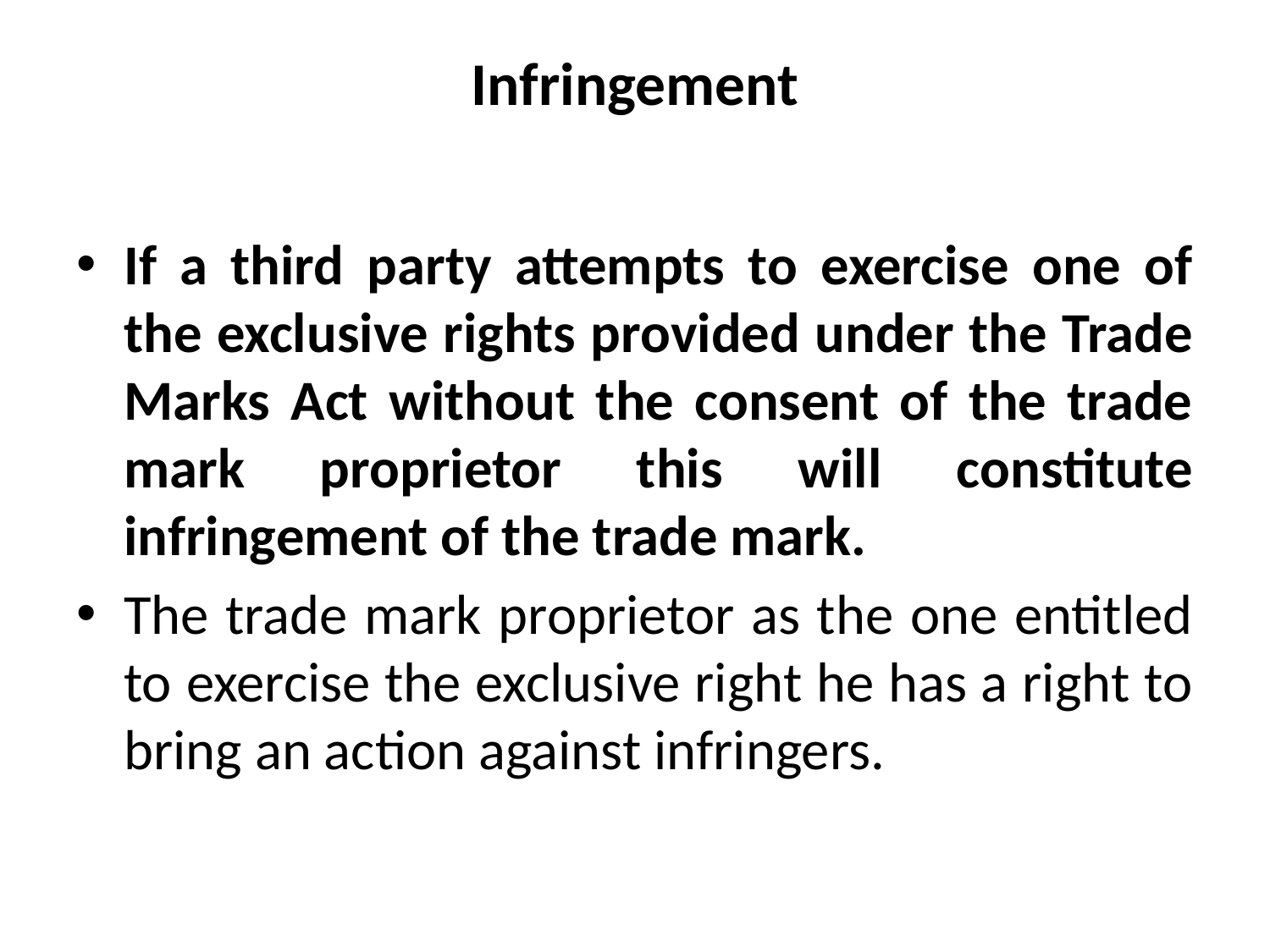

# Infringement
If a third party attempts to exercise one of the exclusive rights provided under the Trade Marks Act without the consent of the trade mark proprietor this will constitute infringement of the trade mark.
The trade mark proprietor as the one entitled to exercise the exclusive right he has a right to bring an action against infringers.